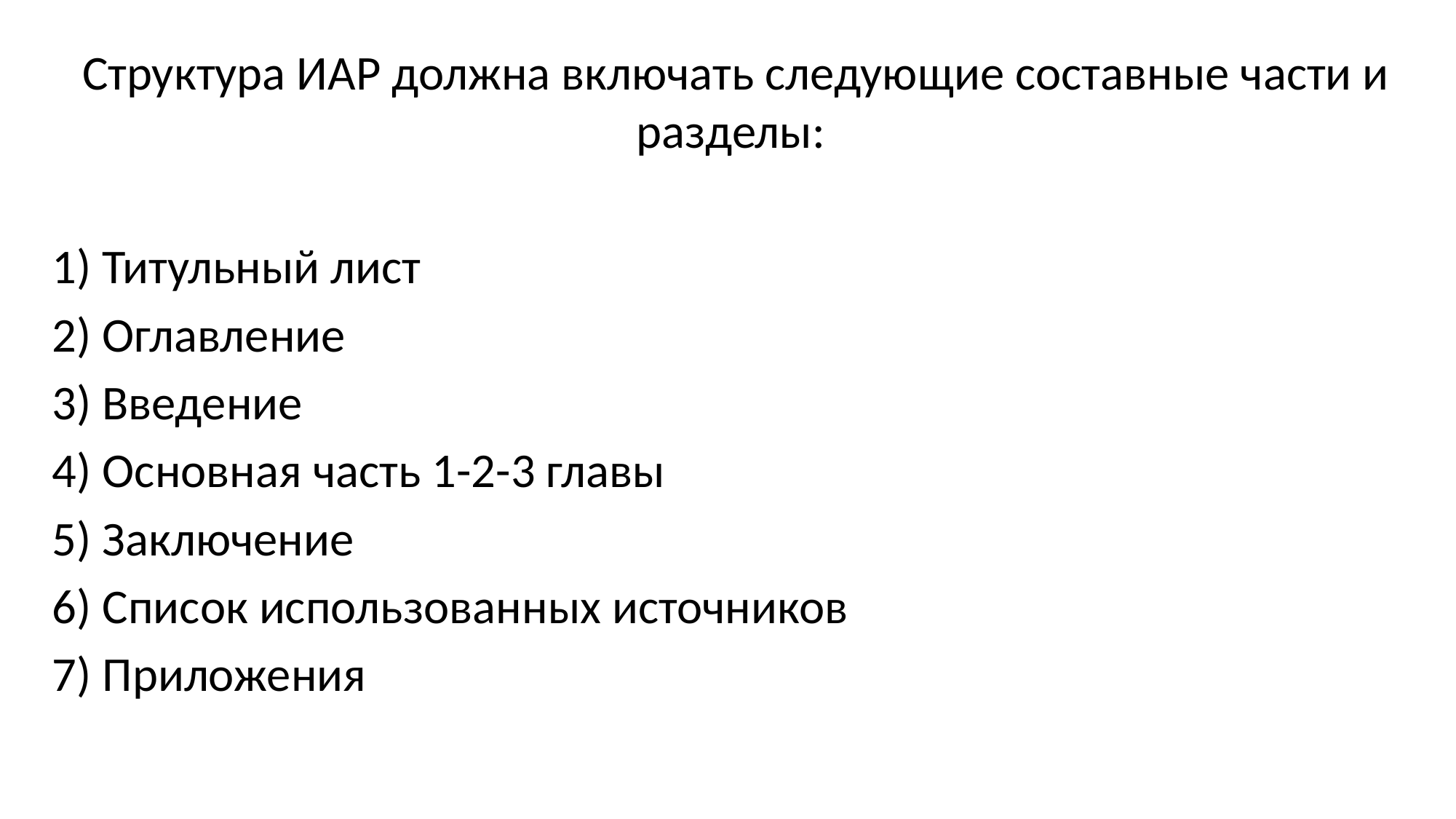

Структура ИАР должна включать следующие составные части и разделы:

1) Титульный лист
2) Оглавление
3) Введение
4) Основная часть 1-2-3 главы
5) Заключение
6) Список использованных источников
7) Приложения
#